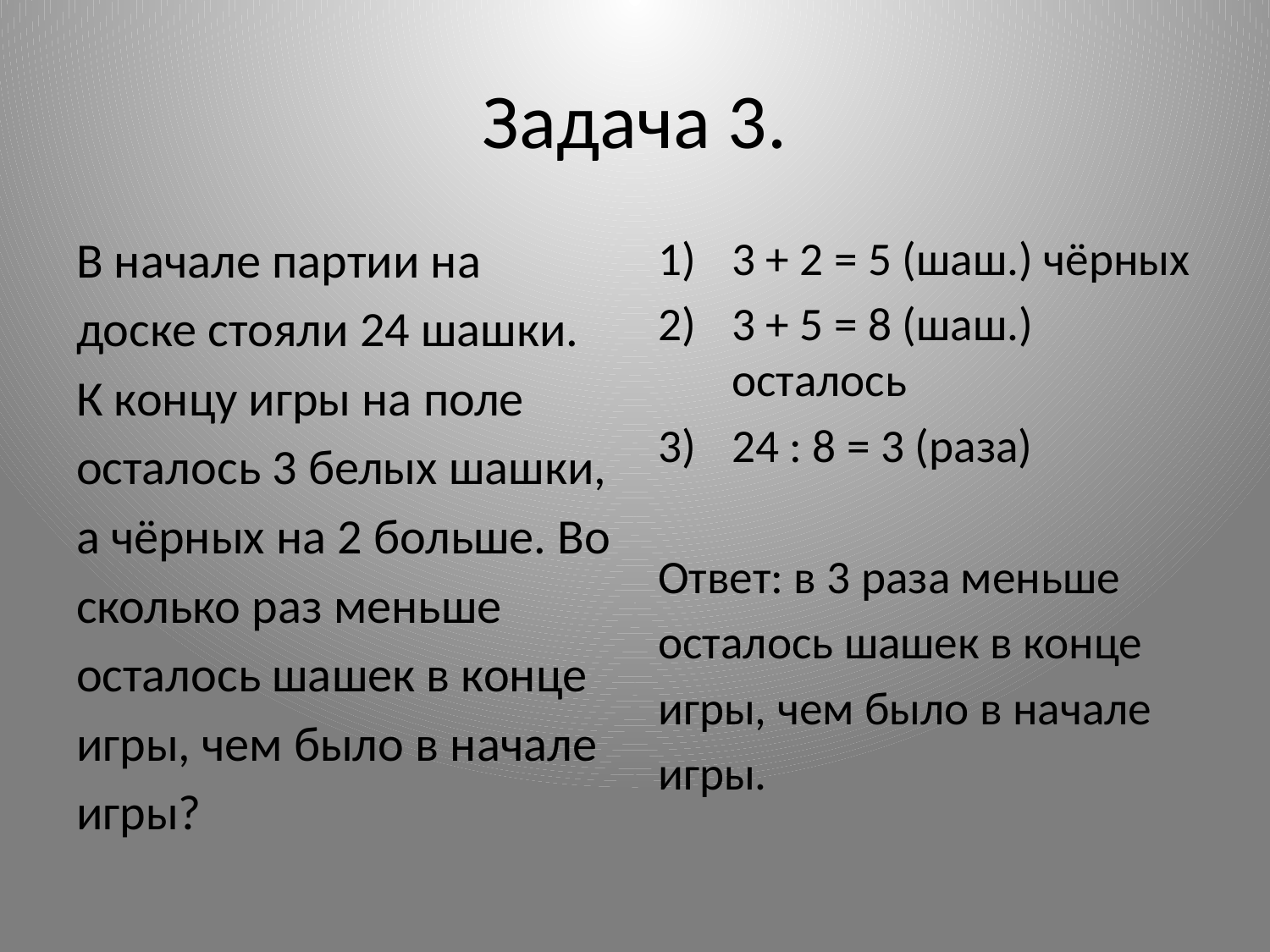

# Задача 3.
В начале партии на
доске стояли 24 шашки.
К концу игры на поле
осталось 3 белых шашки,
а чёрных на 2 больше. Во
сколько раз меньше
осталось шашек в конце
игры, чем было в начале
игры?
3 + 2 = 5 (шаш.) чёрных
3 + 5 = 8 (шаш.) осталось
24 : 8 = 3 (раза)

Ответ: в 3 раза меньше
осталось шашек в конце
игры, чем было в начале
игры.